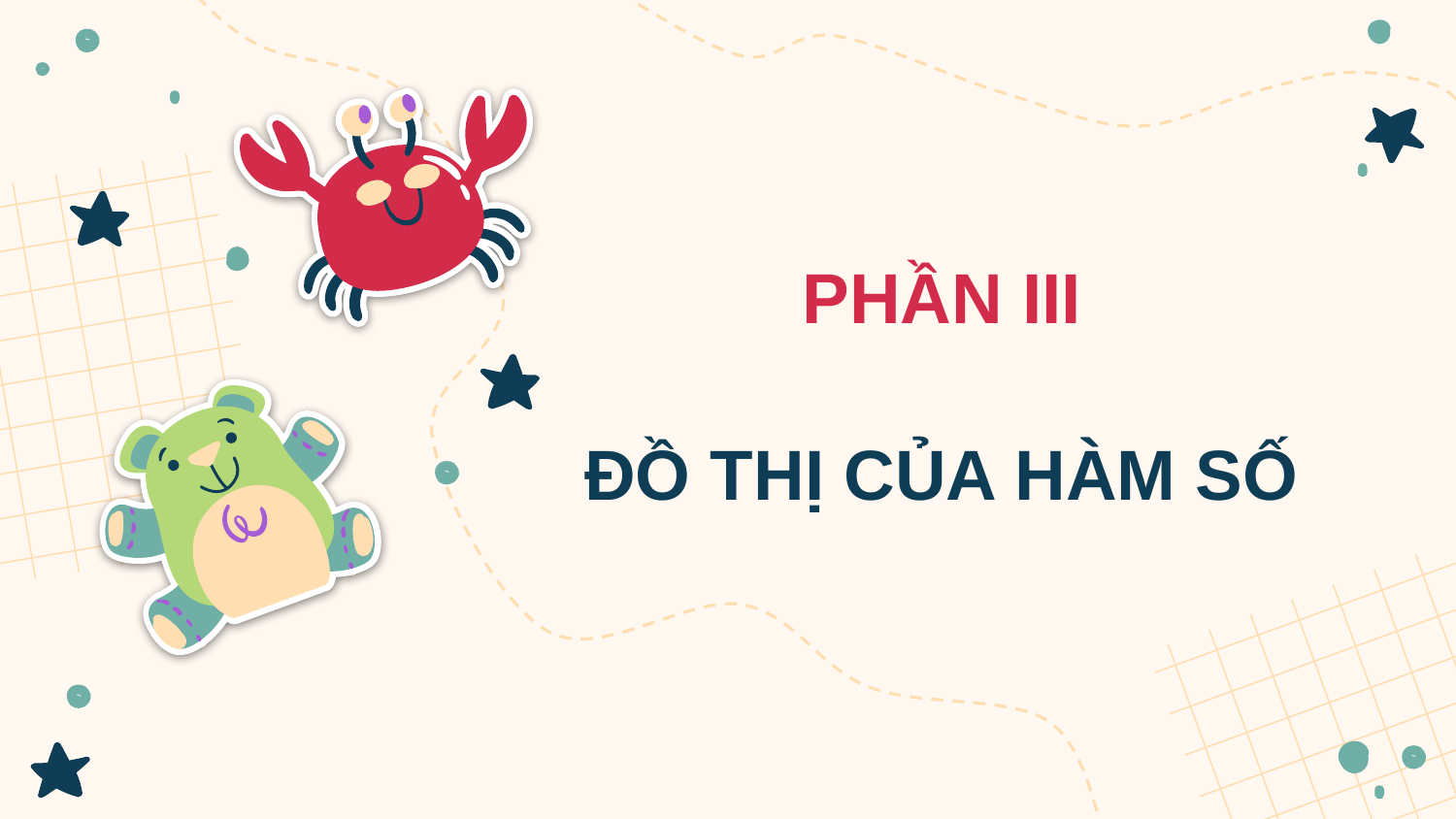

PHẦN III
# ĐỒ THỊ CỦA HÀM SỐ